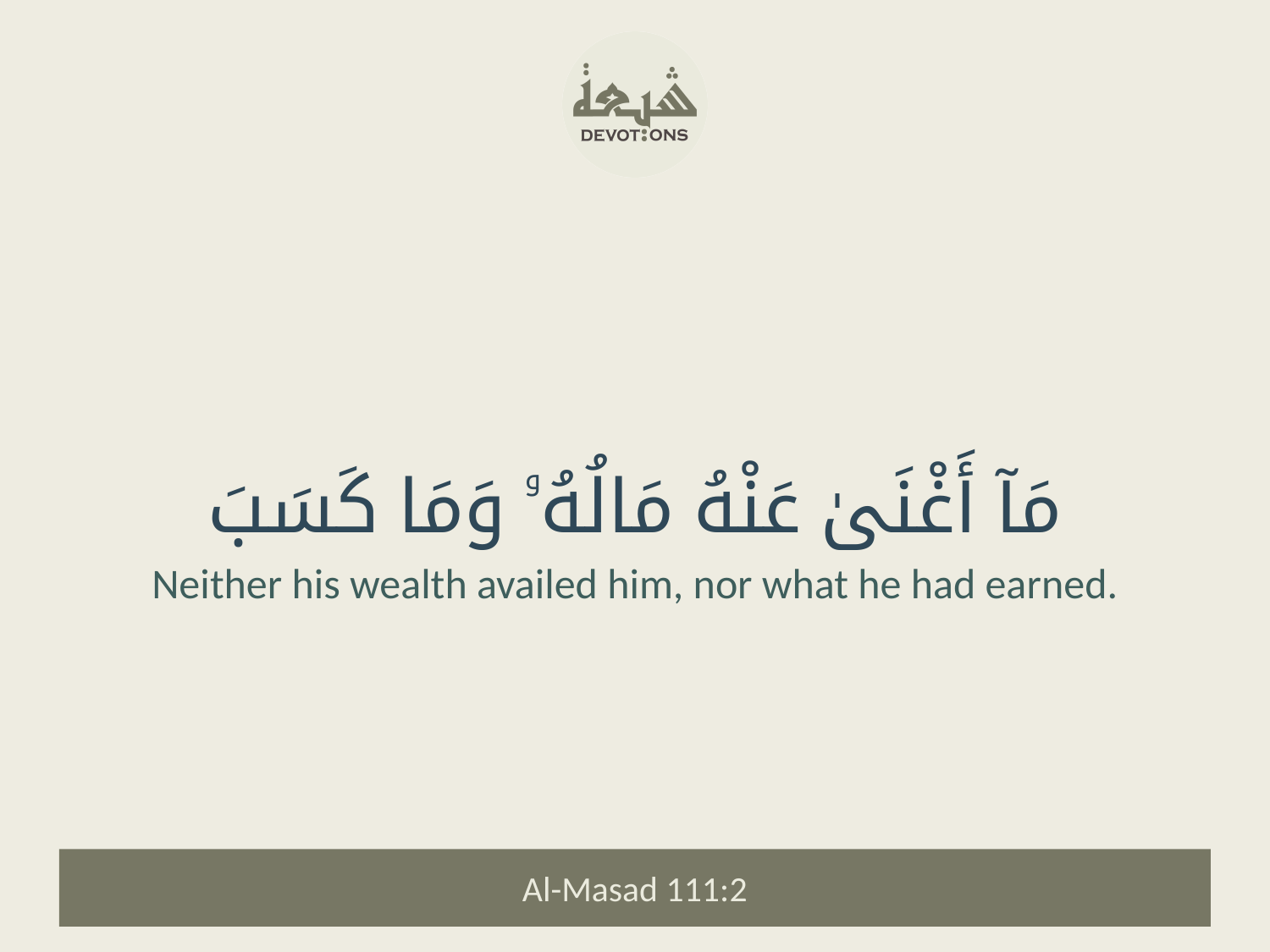

مَآ أَغْنَىٰ عَنْهُ مَالُهُۥ وَمَا كَسَبَ
Neither his wealth availed him, nor what he had earned.
Al-Masad 111:2